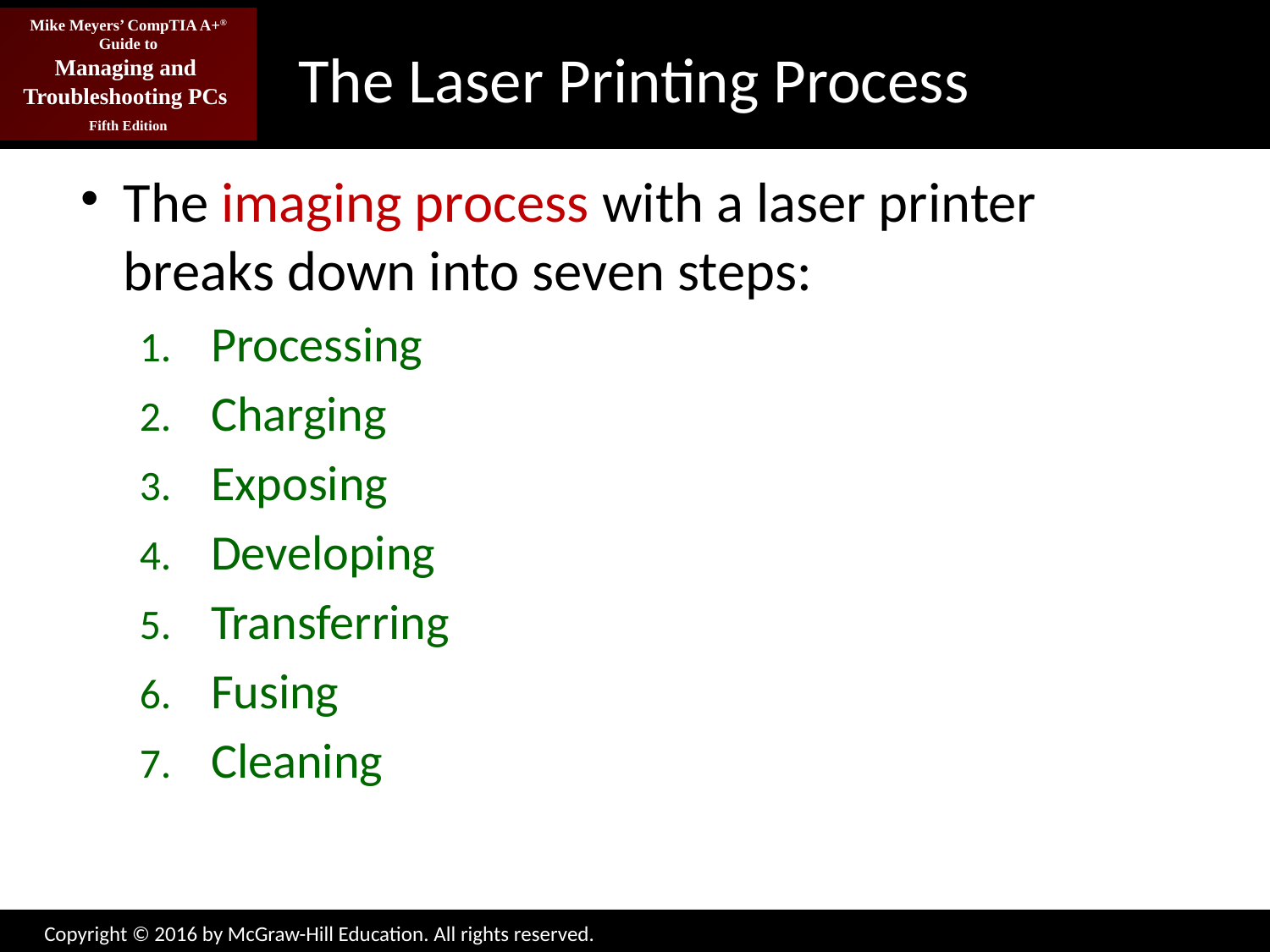

# The Laser Printing Process
The imaging process with a laser printer breaks down into seven steps:
Processing
Charging
Exposing
Developing
Transferring
Fusing
Cleaning